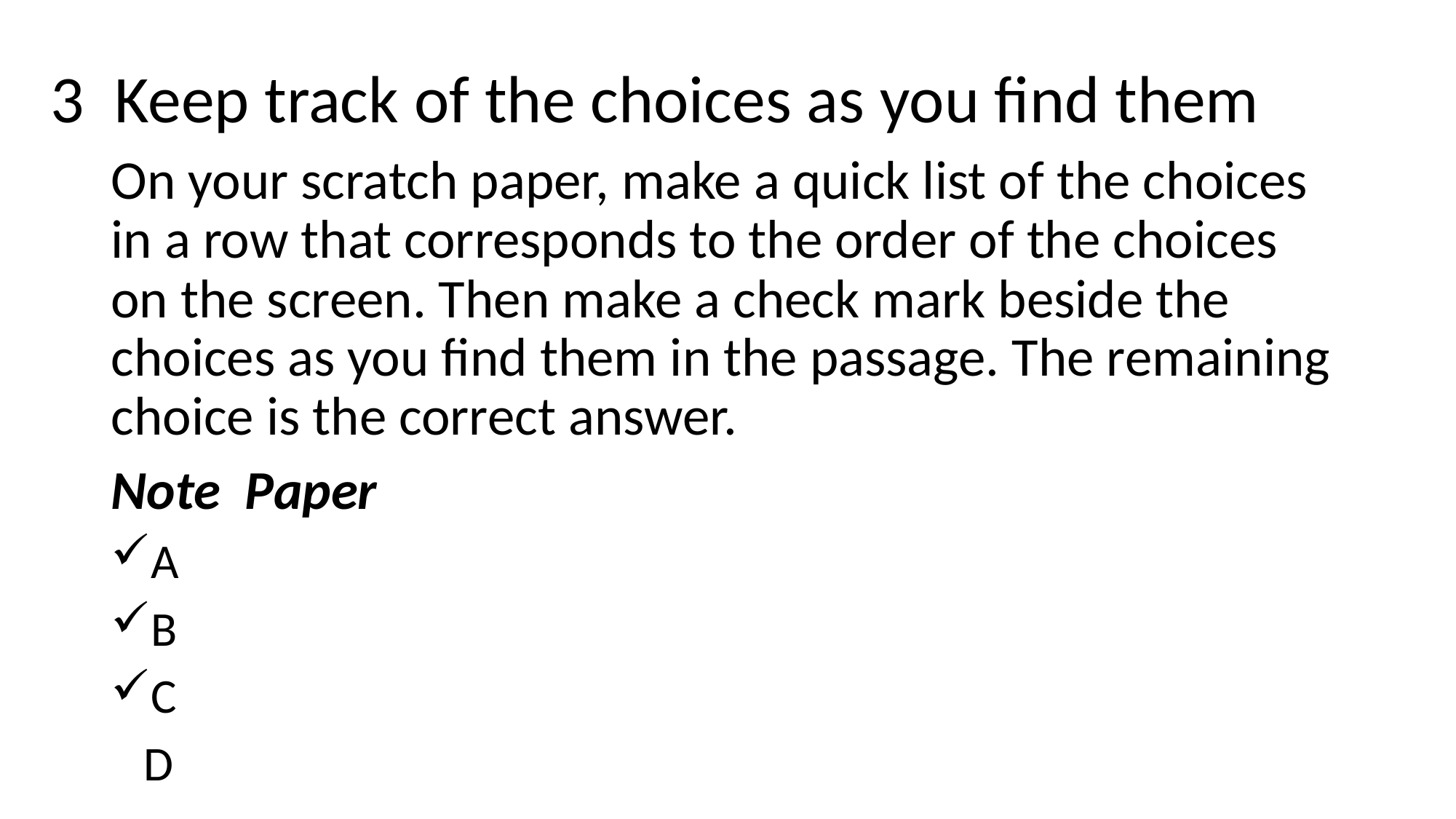

# 3  Keep track of the choices as you find them
On your scratch paper, make a quick list of the choices in a row that corresponds to the order of the choices on the screen. Then make a check mark beside the choices as you find them in the passage. The remaining choice is the correct answer.
Note  Paper
A
B
C
   D